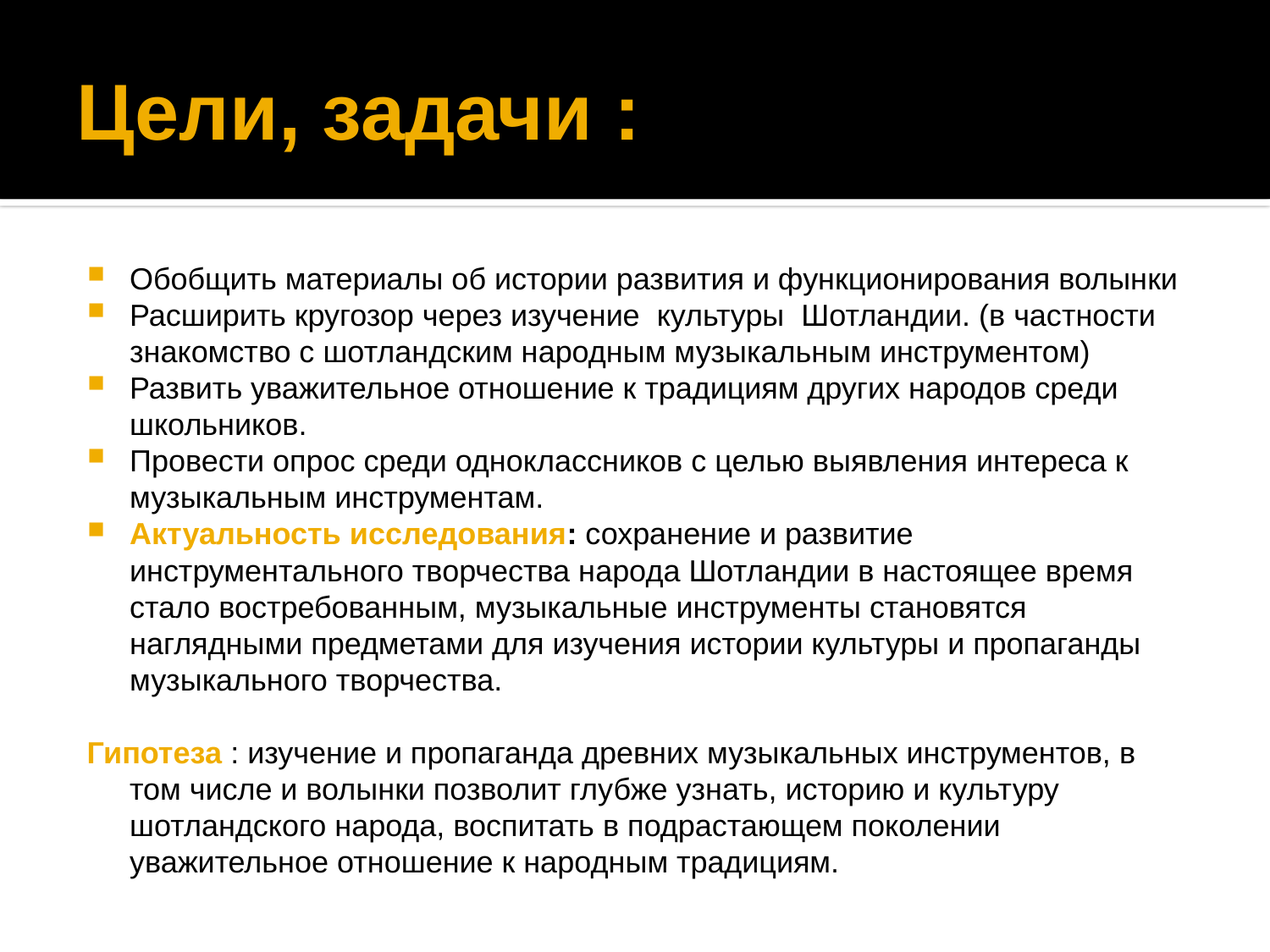

# Цели, задачи :
Обобщить материалы об истории развития и функционирования волынки
Расширить кругозор через изучение  культуры  Шотландии. (в частности знакомство с шотландским народным музыкальным инструментом)
Развить уважительное отношение к традициям других народов среди школьников.
Провести опрос среди одноклассников с целью выявления интереса к музыкальным инструментам.
Актуальность исследования: сохранение и развитие инструментального творчества народа Шотландии в настоящее время стало востребованным, музыкальные инструменты становятся наглядными предметами для изучения истории культуры и пропаганды музыкального творчества.

Гипотеза : изучение и пропаганда древних музыкальных инструментов, в том числе и волынки позволит глубже узнать, историю и культуру шотландского народа, воспитать в подрастающем поколении уважительное отношение к народным традициям.